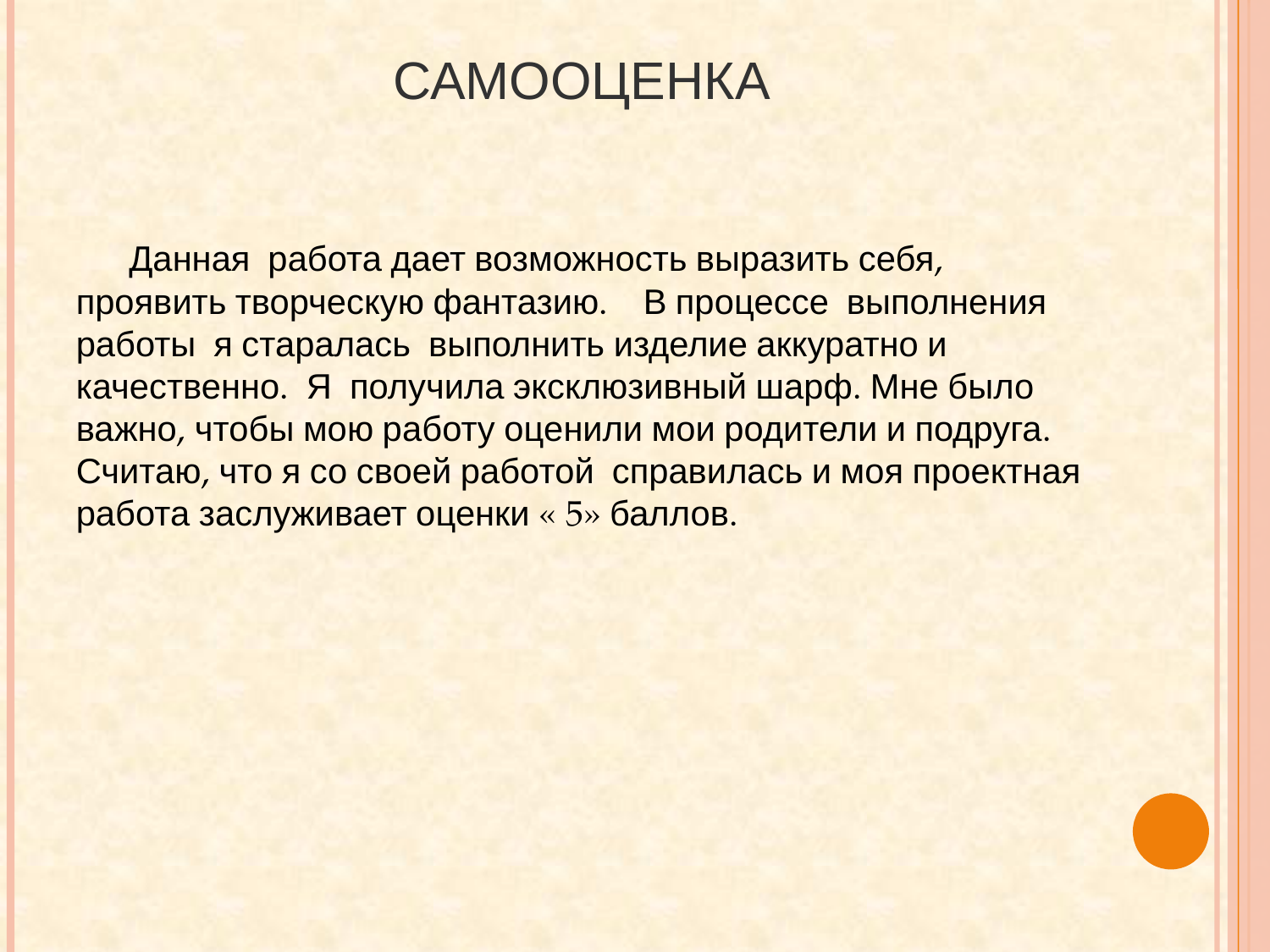

# самооценка
     Данная  работа дает возможность выразить себя, проявить творческую фантазию.    В процессе  выполнения  работы  я старалась  выполнить изделие аккуратно и качественно.  Я  получила эксклюзивный шарф. Мне было важно, чтобы мою работу оценили мои родители и подруга. Считаю, что я со своей работой  справилась и моя проектная работа заслуживает оценки « 5» баллов.